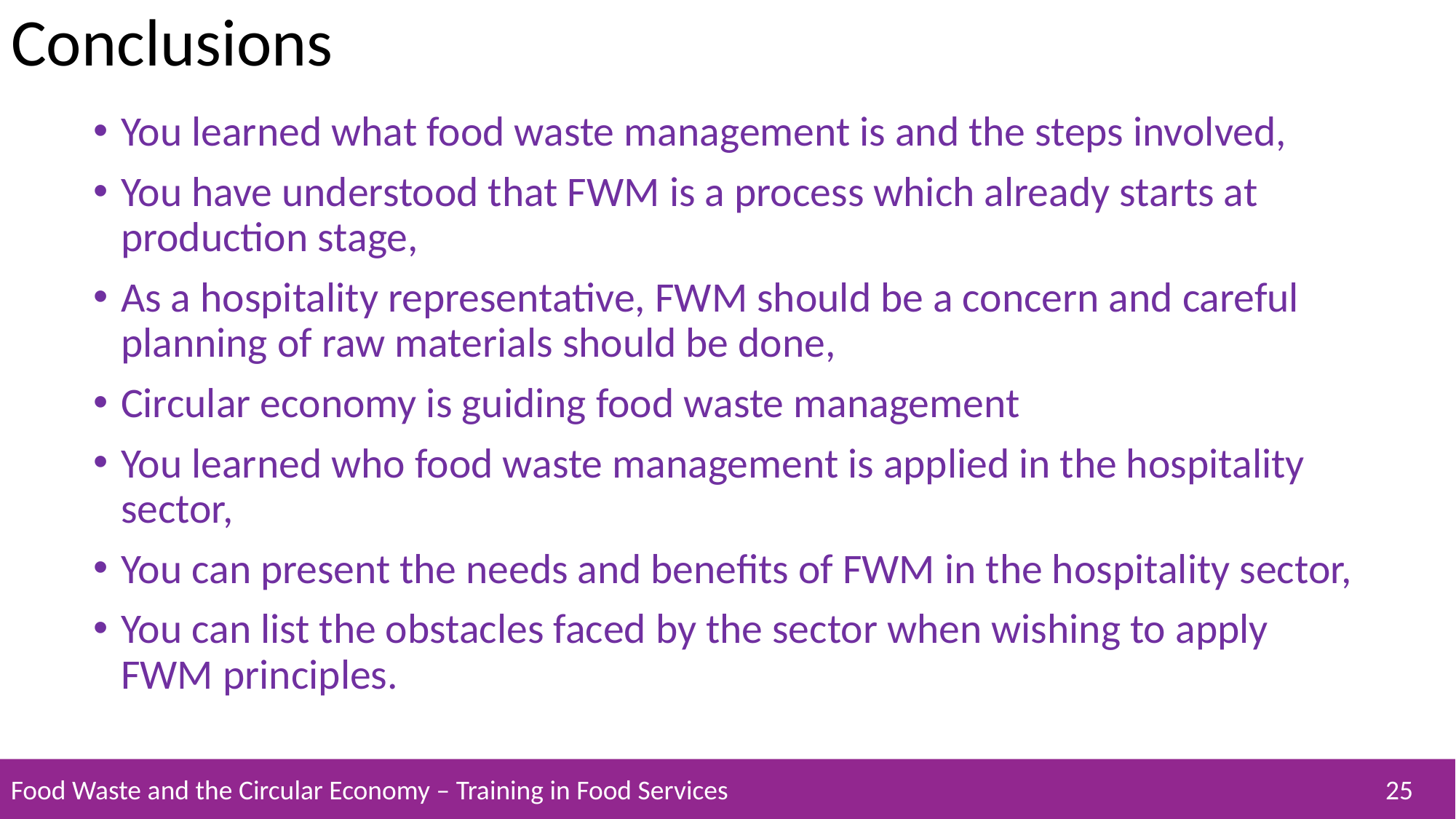

# Conclusions
You learned what food waste management is and the steps involved,
You have understood that FWM is a process which already starts at production stage,
As a hospitality representative, FWM should be a concern and careful planning of raw materials should be done,
Circular economy is guiding food waste management
You learned who food waste management is applied in the hospitality sector,
You can present the needs and benefits of FWM in the hospitality sector,
You can list the obstacles faced by the sector when wishing to apply FWM principles.